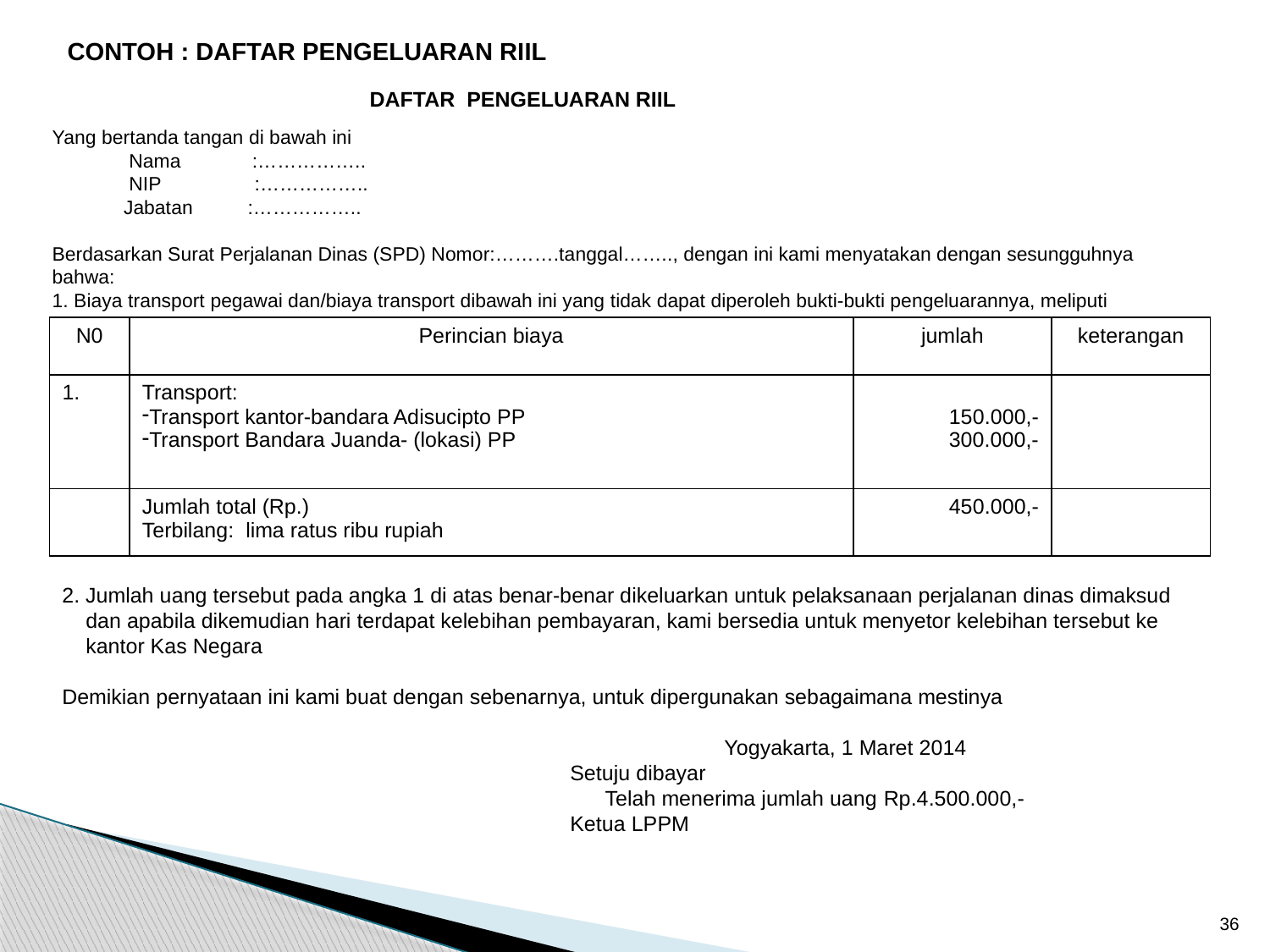

CONTOH : DAFTAR PENGELUARAN RIIL
DAFTAR  PENGELUARAN RIIL
Yang bertanda tangan di bawah ini
              Nama             :……………..
              NIP                 :……………..
             Jabatan          :……………..

Berdasarkan Surat Perjalanan Dinas (SPD) Nomor:……….tanggal…….., dengan ini kami menyatakan dengan sesungguhnya bahwa:
1. Biaya transport pegawai dan/biaya transport dibawah ini yang tidak dapat diperoleh bukti-bukti pengeluarannya, meliputi

| N0 | Perincian biaya | jumlah | keterangan |
| --- | --- | --- | --- |
| 1. | Transport: Transport kantor-bandara Adisucipto PP Transport Bandara Juanda- (lokasi) PP | 150.000,- 300.000,- |  |
|  | Jumlah total (Rp.) Terbilang: lima ratus ribu rupiah | 450.000,- |  |
2. Jumlah uang tersebut pada angka 1 di atas benar-benar dikeluarkan untuk pelaksanaan perjalanan dinas dimaksud
    dan apabila dikemudian hari terdapat kelebihan pembayaran, kami bersedia untuk menyetor kelebihan tersebut ke
    kantor Kas Negara

Demikian pernyataan ini kami buat dengan sebenarnya, untuk dipergunakan sebagaimana mestinya

                          Yogyakarta, 1 Maret 2014
Setuju dibayar                                                                                          Telah menerima jumlah uang Rp.4.500.000,-
Ketua LPPM

Nama………..				      Nama………….
NIP/NIK					      NIP/NIK
36